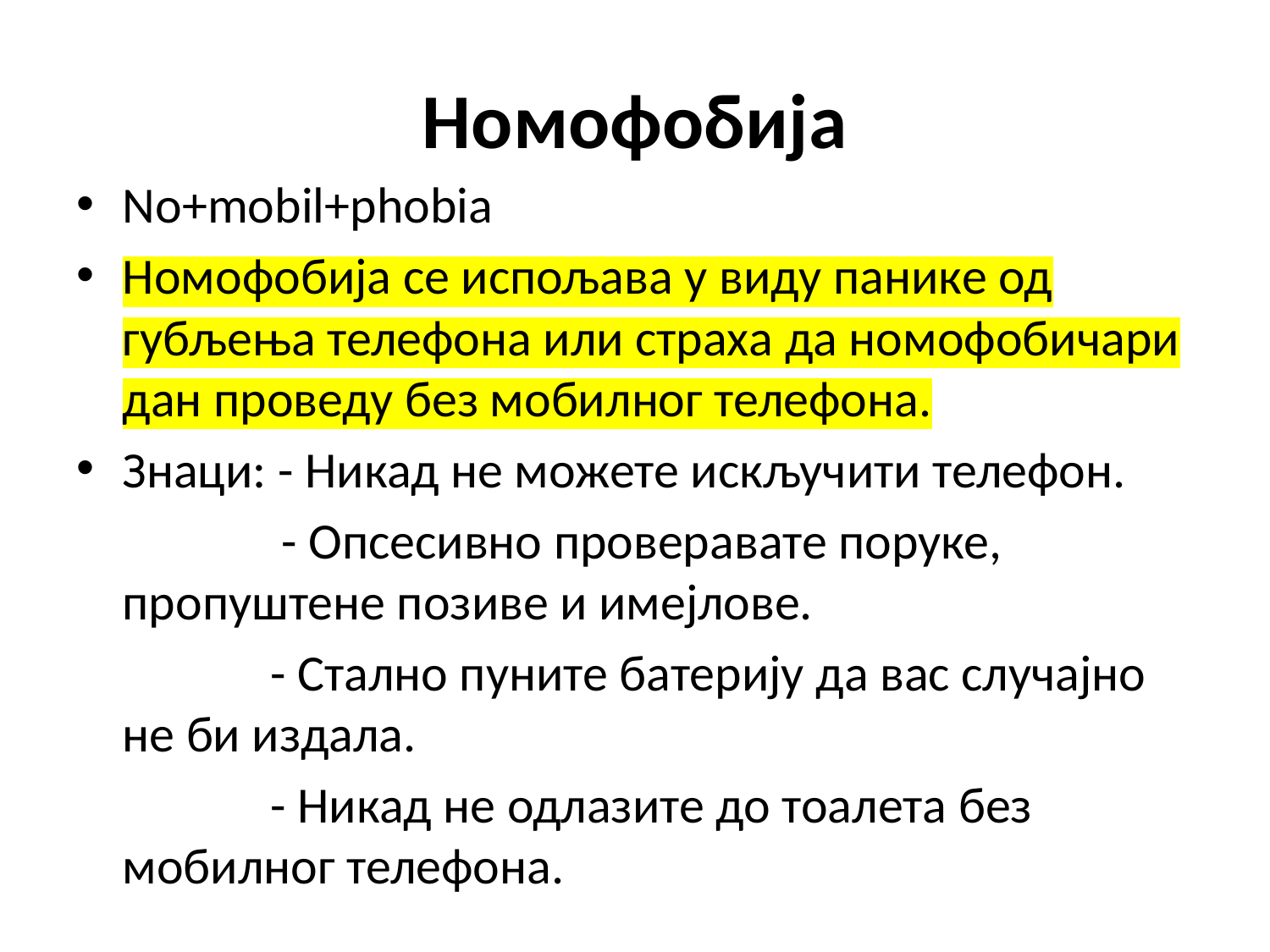

# Номофобија
No+mobil+phobia
Номофобија се испољава у виду панике од губљења телефона или страха да номофобичари дан проведу без мобилног телефона.
Знаци: - Никад не можете искључити телефон.
                  - Опсесивно проверавате поруке, пропуштене позиве и имејлове.
                 - Стално пуните батерију да вас случајно не би издала.
                 - Никад не одлазите до тоалета без мобилног телефона.